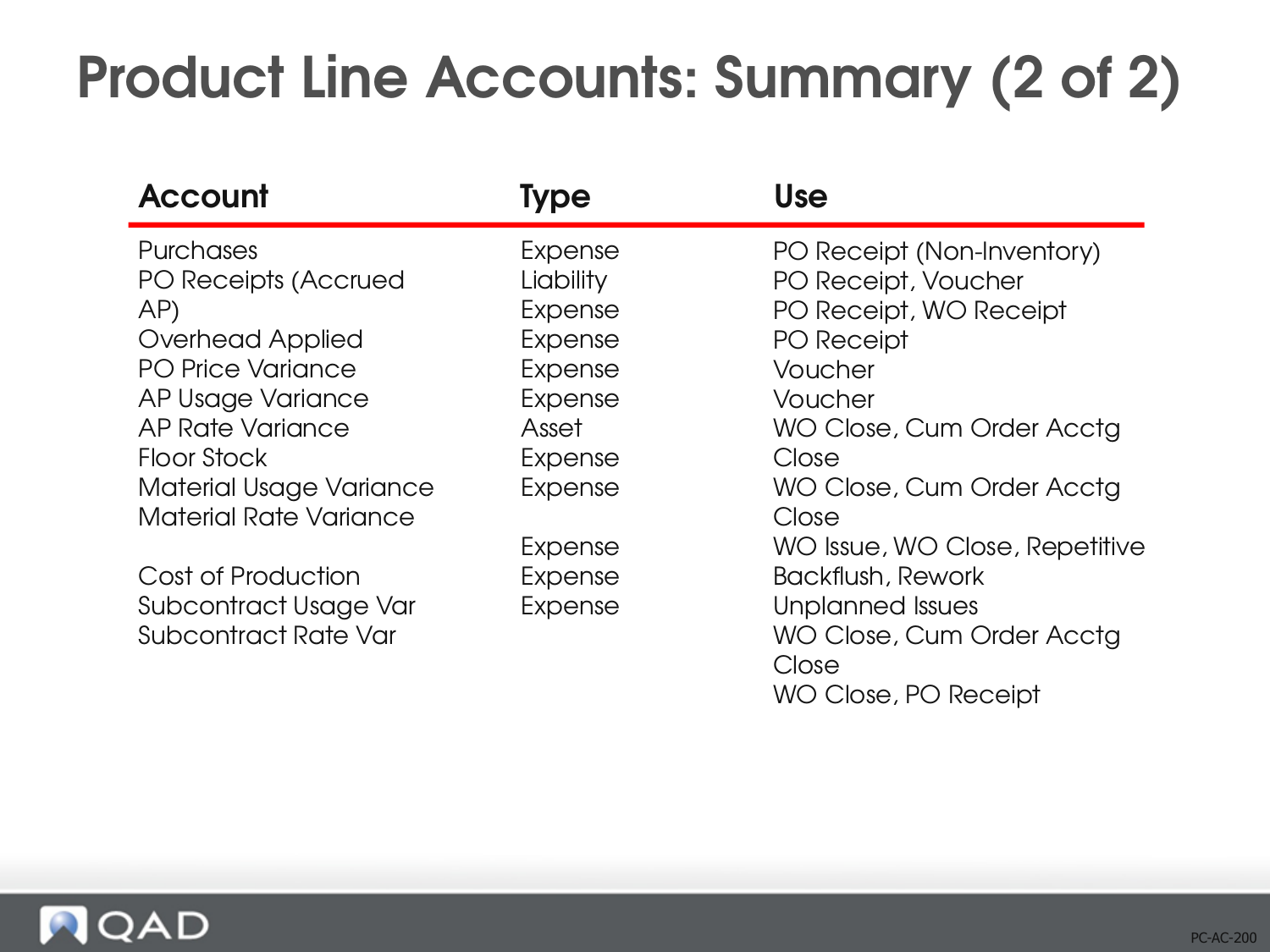

# Product Line Accounts: Summary (2 of 2)
Account
Type
Use

Purchases
PO Receipts (Accrued AP)
Overhead Applied
PO Price Variance
AP Usage Variance
AP Rate Variance
Floor Stock
Material Usage Variance
Material Rate Variance
Cost of Production
Subcontract Usage Var
Subcontract Rate Var
Expense
Liability
Expense
Expense
Expense
Expense
Asset
Expense
Expense
Expense
Expense
Expense
PO Receipt (Non-Inventory)
PO Receipt, Voucher
PO Receipt, WO Receipt
PO Receipt
Voucher
Voucher
WO Close, Cum Order Acctg Close
WO Close, Cum Order Acctg Close
WO Issue, WO Close, Repetitive Backflush, Rework
Unplanned Issues
WO Close, Cum Order Acctg Close
WO Close, PO Receipt
PC-AC-200